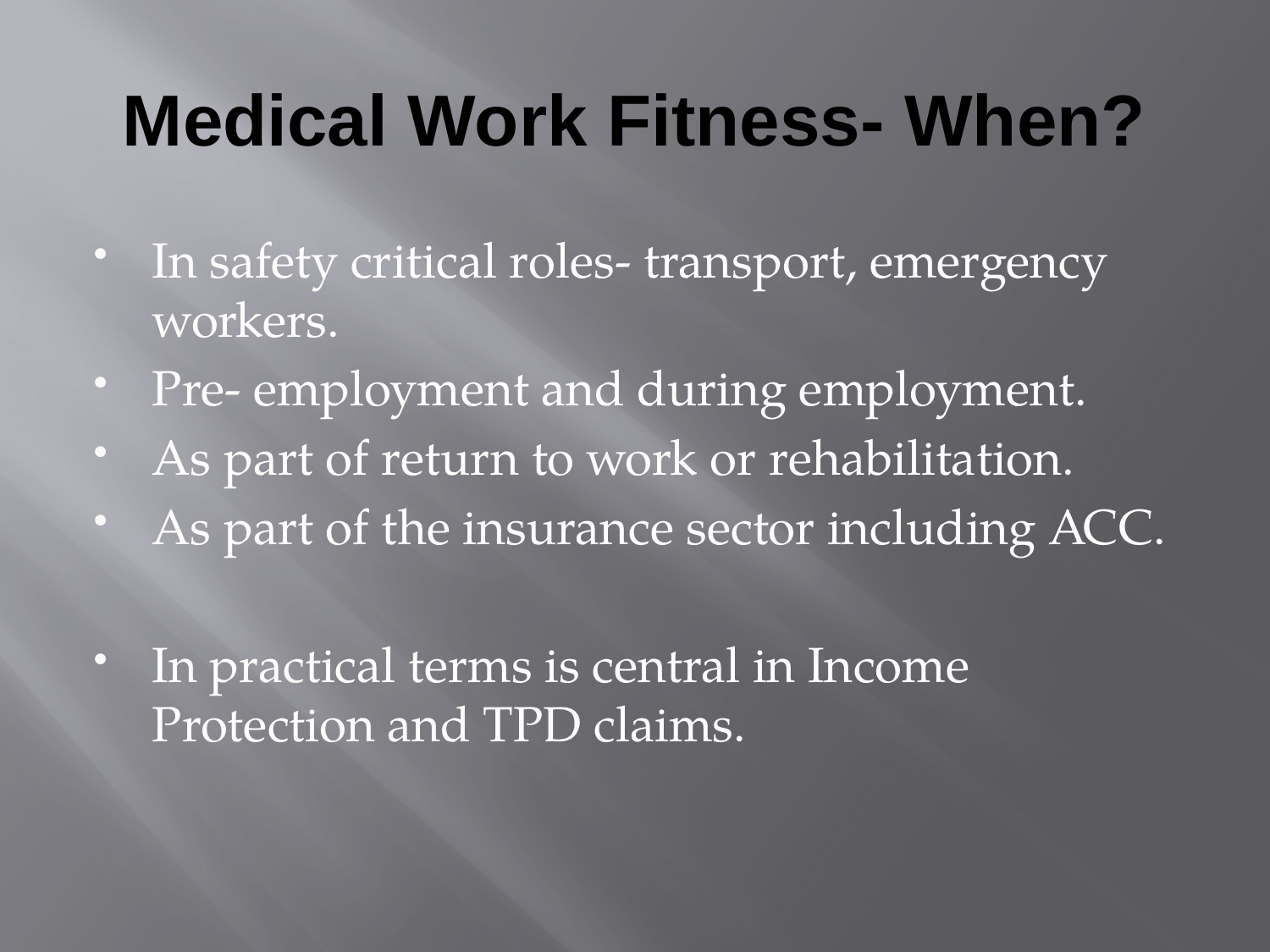

# Medical Work Fitness- When?
In safety critical roles- transport, emergency workers.
Pre- employment and during employment.
As part of return to work or rehabilitation.
As part of the insurance sector including ACC.

In practical terms is central in Income Protection and TPD claims.